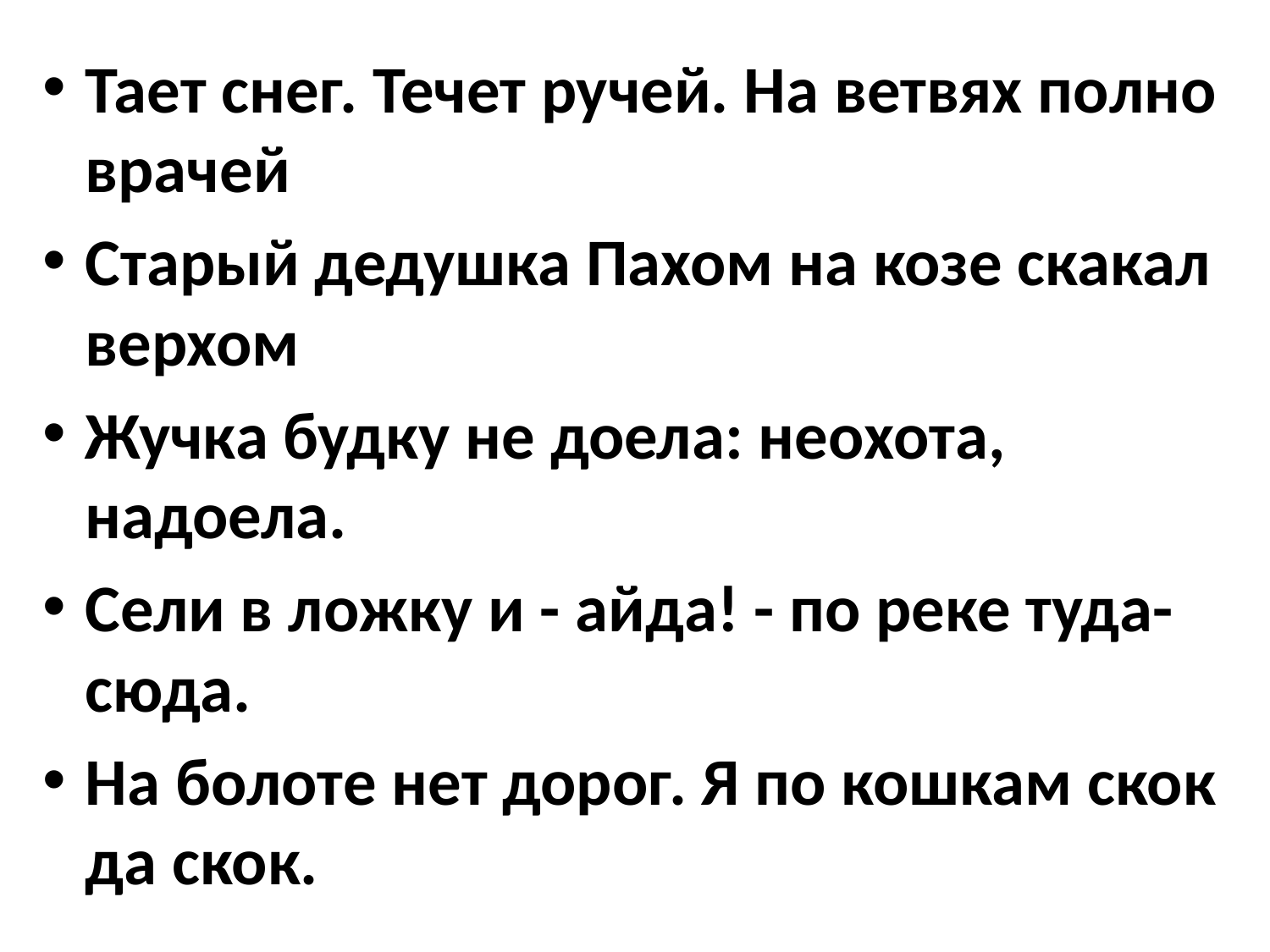

#
Тает снег. Течет ручей. На ветвях полно врачей
Старый дедушка Пахом на козе скакал верхом
Жучка будку не доела: неохота, надоела.
Сели в ложку и - айда! - по реке туда-сюда.
На болоте нет дорог. Я по кошкам скок да скок.